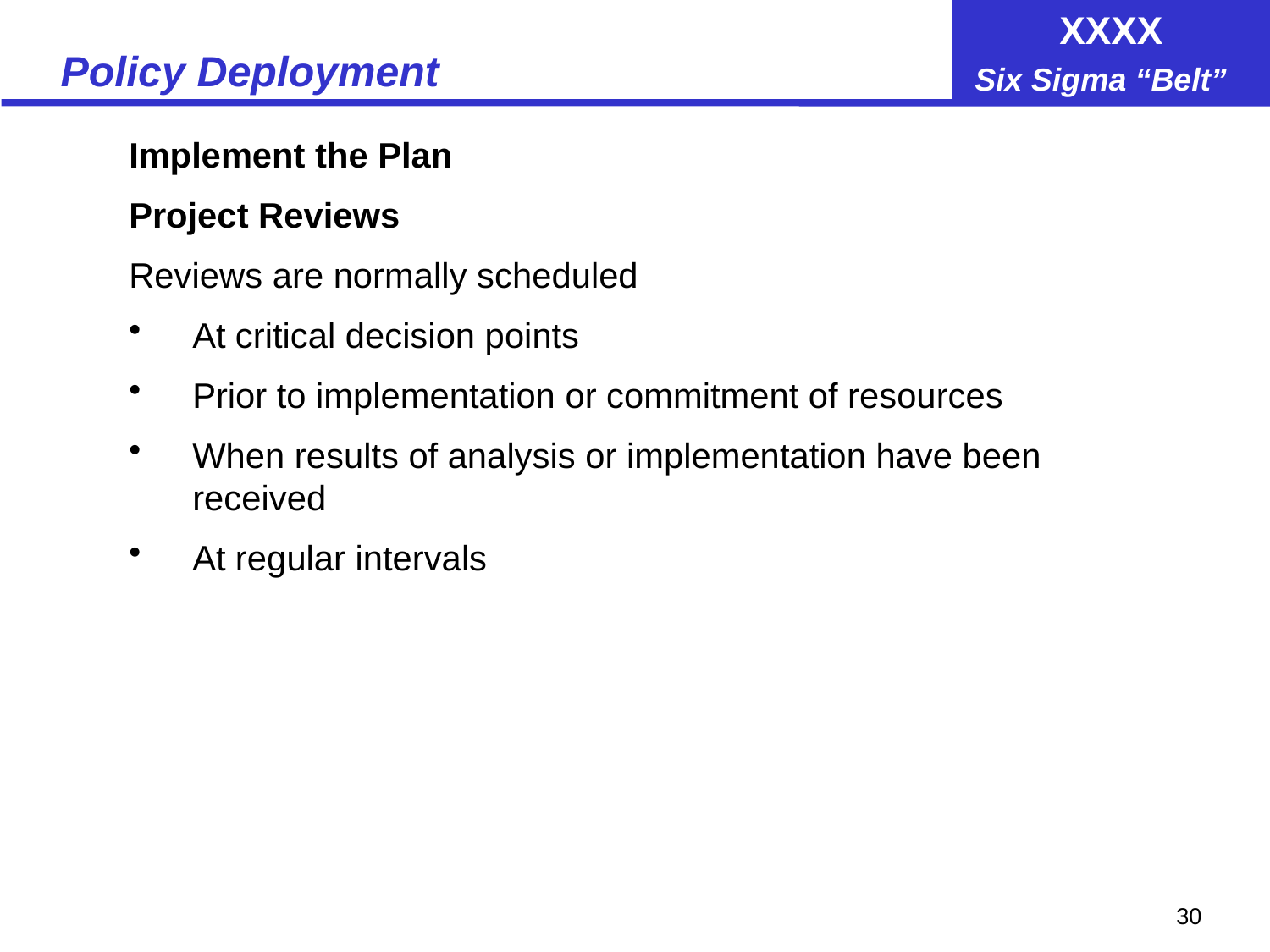

# Policy Deployment
Implement the Plan
Project Reviews
Reviews are normally scheduled
At critical decision points
Prior to implementation or commitment of resources
When results of analysis or implementation have been received
At regular intervals